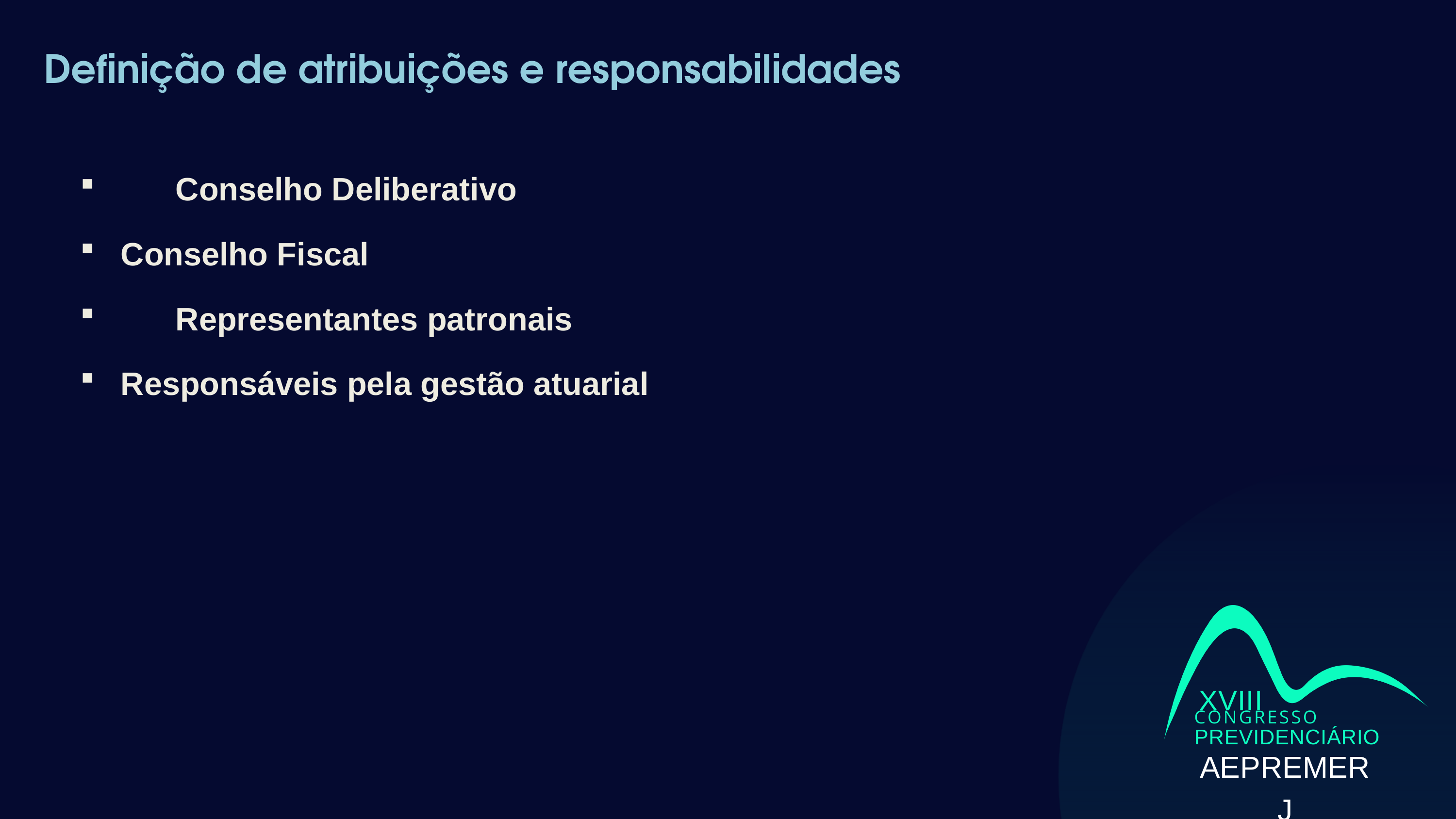

# Definição de atribuições e responsabilidades
	Conselho Deliberativo
  Conselho Fiscal
	Representantes patronais
  Responsáveis pela gestão atuarial

XVIII
CONGRESSO
PREVIDENCIÁRIO
AEPREMERJ